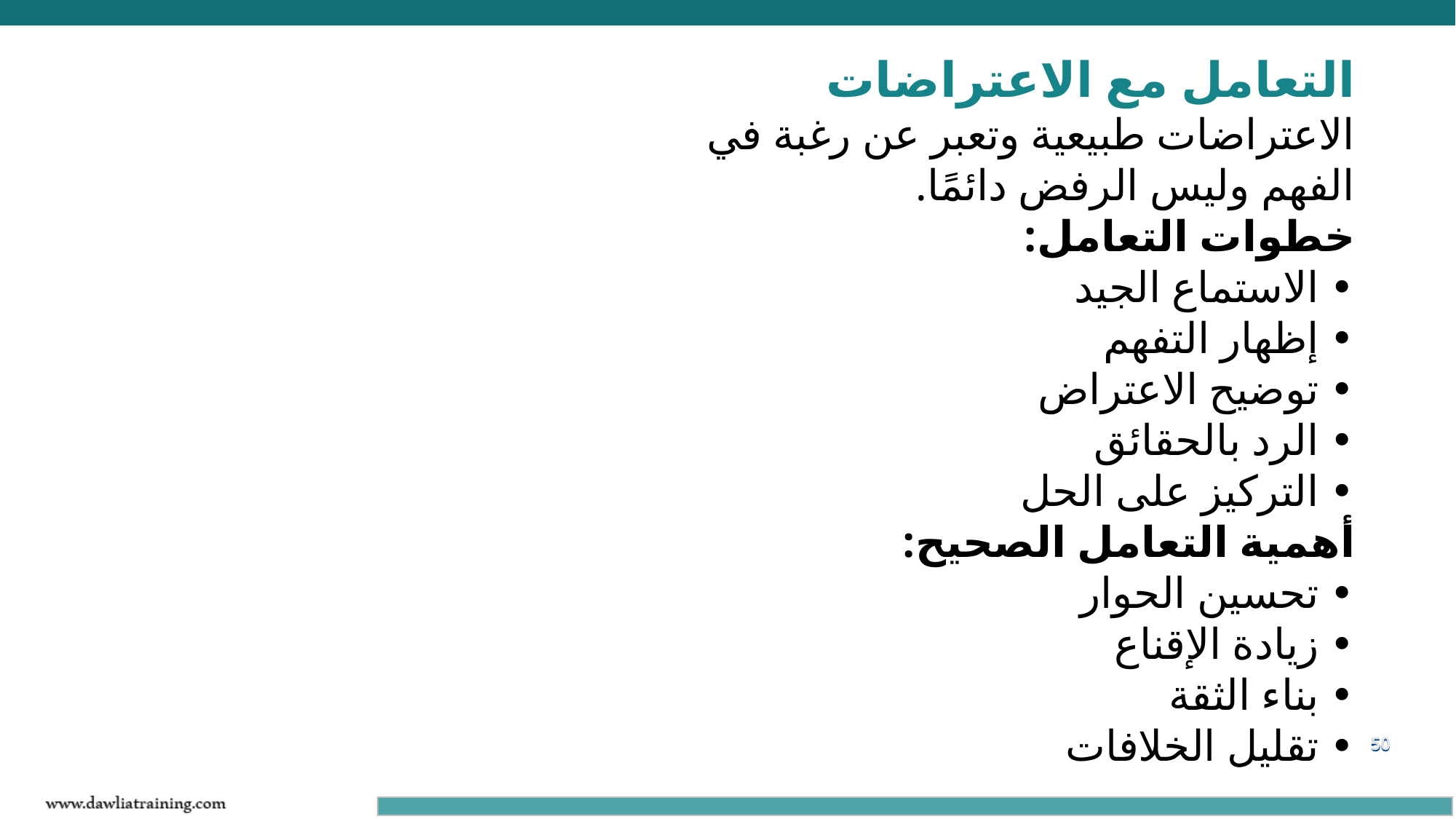

التعامل مع الاعتراضات
الاعتراضات طبيعية وتعبر عن رغبة في الفهم وليس الرفض دائمًا.
خطوات التعامل:
• الاستماع الجيد
• إظهار التفهم
• توضيح الاعتراض
• الرد بالحقائق
• التركيز على الحل
أهمية التعامل الصحيح:
• تحسين الحوار
• زيادة الإقناع
• بناء الثقة
• تقليل الخلافات
50